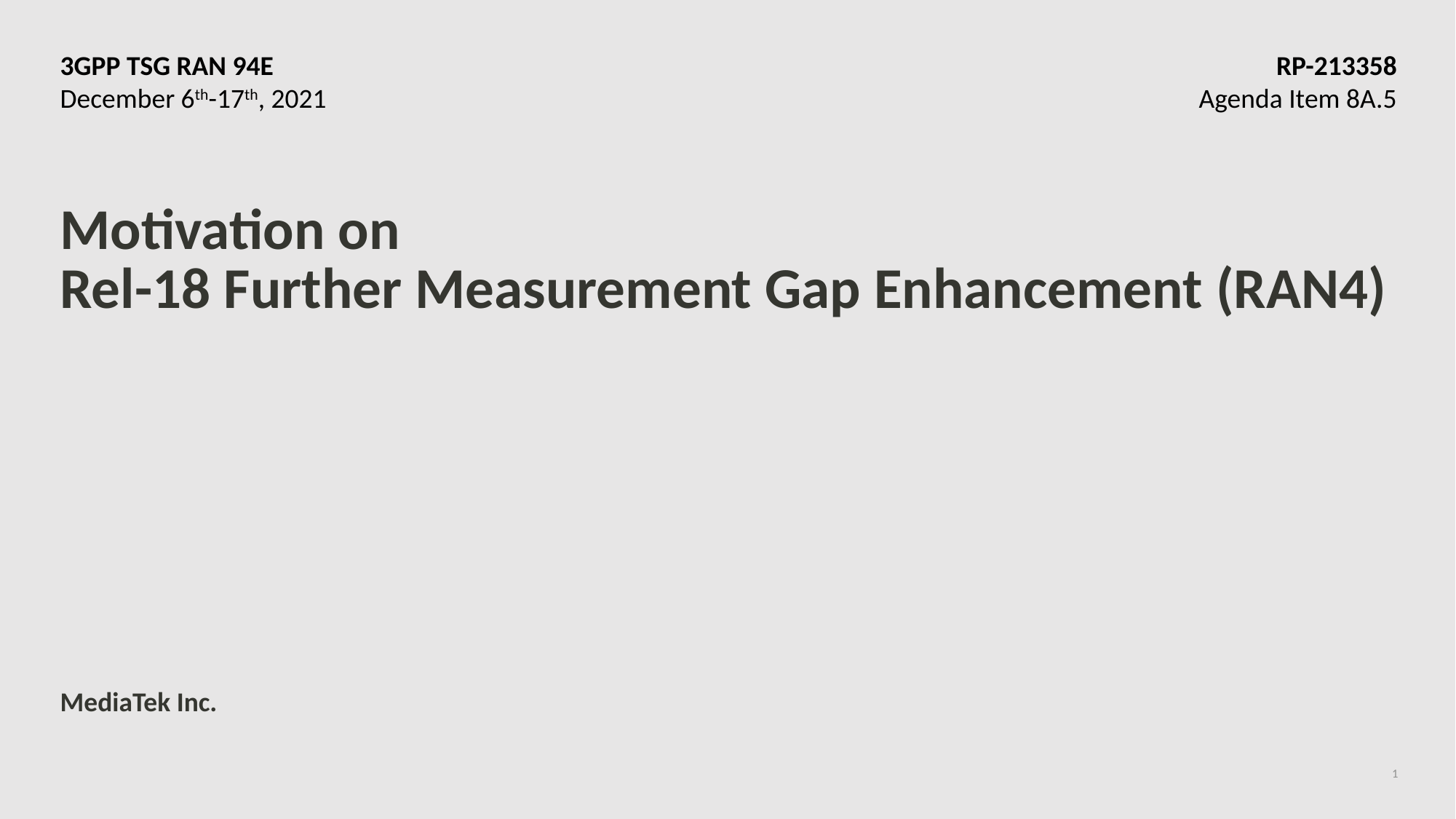

3GPP TSG RAN 94E	RP-213358
December 6th-17th, 2021	Agenda Item 8A.5
# Motivation on Rel-18 Further Measurement Gap Enhancement (RAN4)

MediaTek Inc.
1